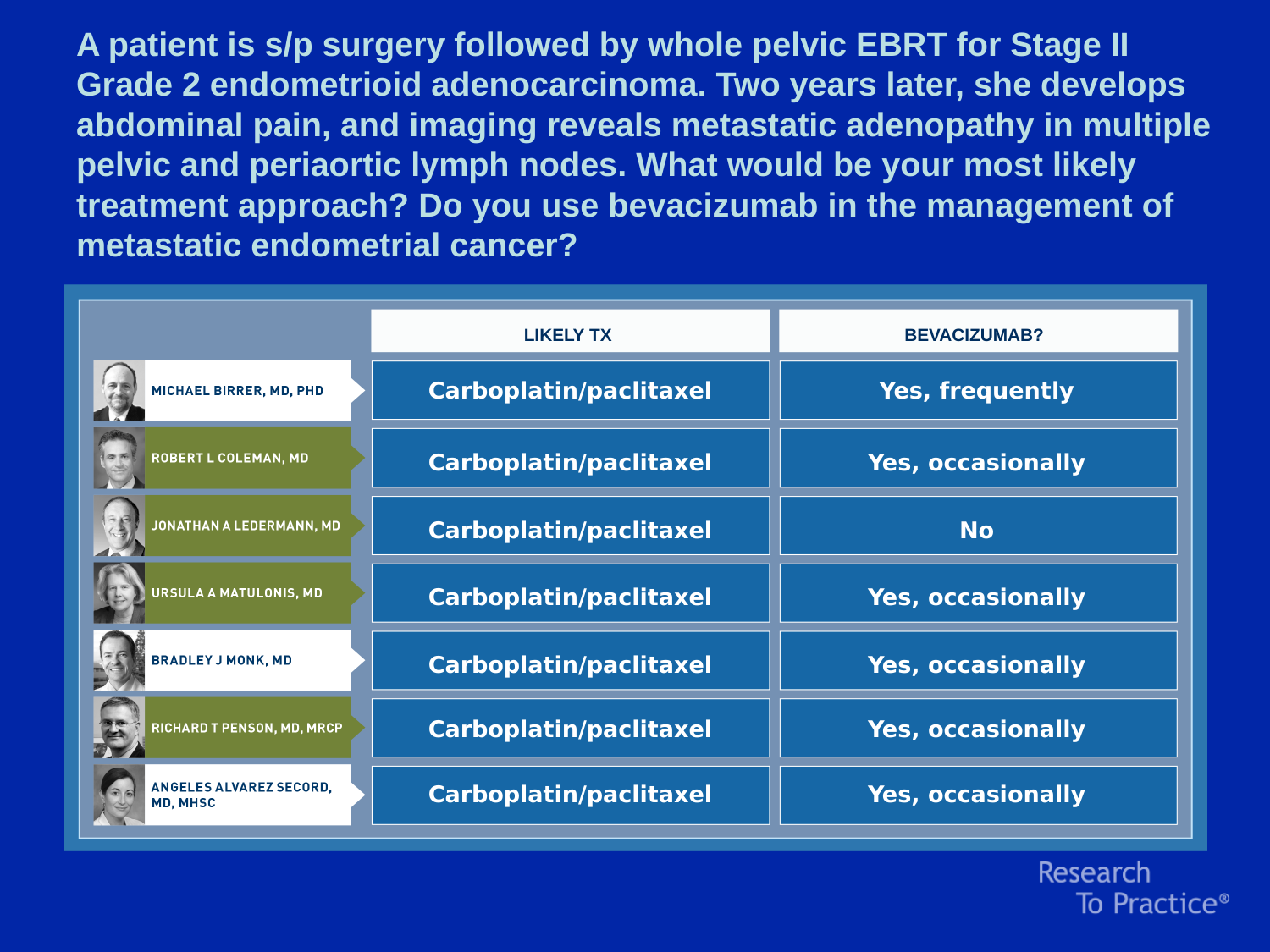

A patient is s/p surgery followed by whole pelvic EBRT for Stage II Grade 2 endometrioid adenocarcinoma. Two years later, she develops abdominal pain, and imaging reveals metastatic adenopathy in multiple pelvic and periaortic lymph nodes. What would be your most likely treatment approach? Do you use bevacizumab in the management of metastatic endometrial cancer?
LIKELY TX
BEVACIZUMAB?
Carboplatin/paclitaxel
Yes, frequently
Carboplatin/paclitaxel
Yes, occasionally
Carboplatin/paclitaxel
No
Carboplatin/paclitaxel
Yes, occasionally
Carboplatin/paclitaxel
Yes, occasionally
Carboplatin/paclitaxel
Yes, occasionally
Carboplatin/paclitaxel
Yes, occasionally